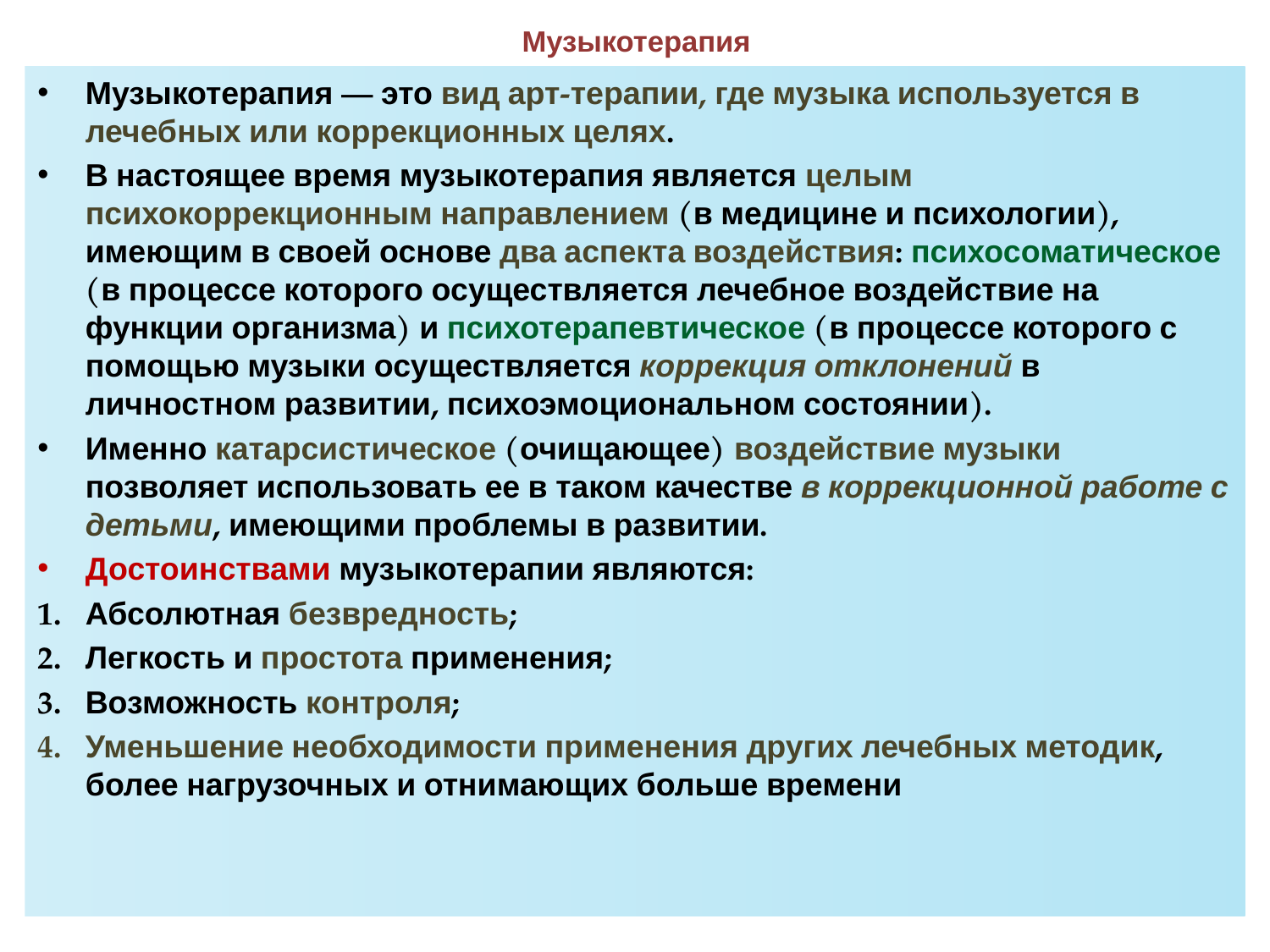

# Музыкотерапия
Музыкотерапия — это вид арт-терапии, где музыка используется в лечебных или коррекционных целях.
В настоящее время музыкотерапия является целым психокоррекционным направлением (в медицине и психологии), имеющим в своей основе два аспекта воздействия: психосоматическое (в процессе которого осуществляется лечебное воздействие на функции организма) и психотерапевтическое (в процессе которого с помощью музыки осуществляется коррекция отклонений в личностном развитии, психоэмоциональном состоянии).
Именно катарсистическое (очищающее) воздействие музыки позволяет использовать ее в таком качестве в коррекционной работе с детьми, имеющими проблемы в развитии.
Достоинствами музыкотерапии являются:
Абсолютная безвредность;
Легкость и простота применения;
Возможность контроля;
Уменьшение необходимости применения других лечебных методик, более нагрузочных и отнимающих больше времени